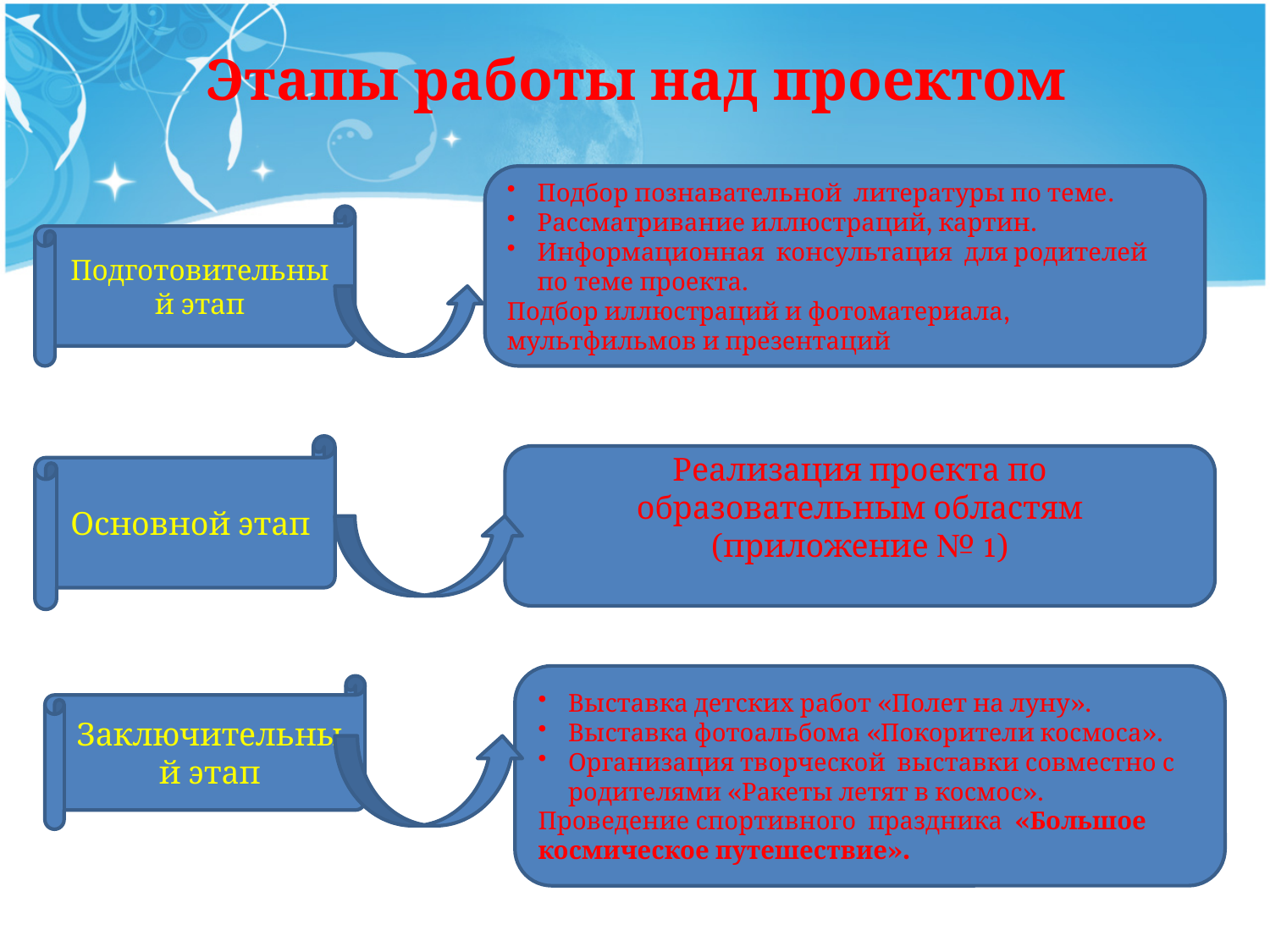

# Этапы работы над проектом

Подбор познавательной  литературы по теме.
Рассматривание иллюстраций, картин.
Информационная  консультация  для родителей по теме проекта.
Подбор иллюстраций и фотоматериала, мультфильмов и презентаций

Подготовительный этап

Основной этап
Реализация проекта по образовательным областям (приложение № 1)

Выставка детских работ «Полет на луну».
Выставка фотоальбома «Покорители космоса».
Организация творческой  выставки совместно с родителями «Ракеты летят в космос».
Проведение спортивного  праздника  «Большое космическое путешествие».

Заключительный этап